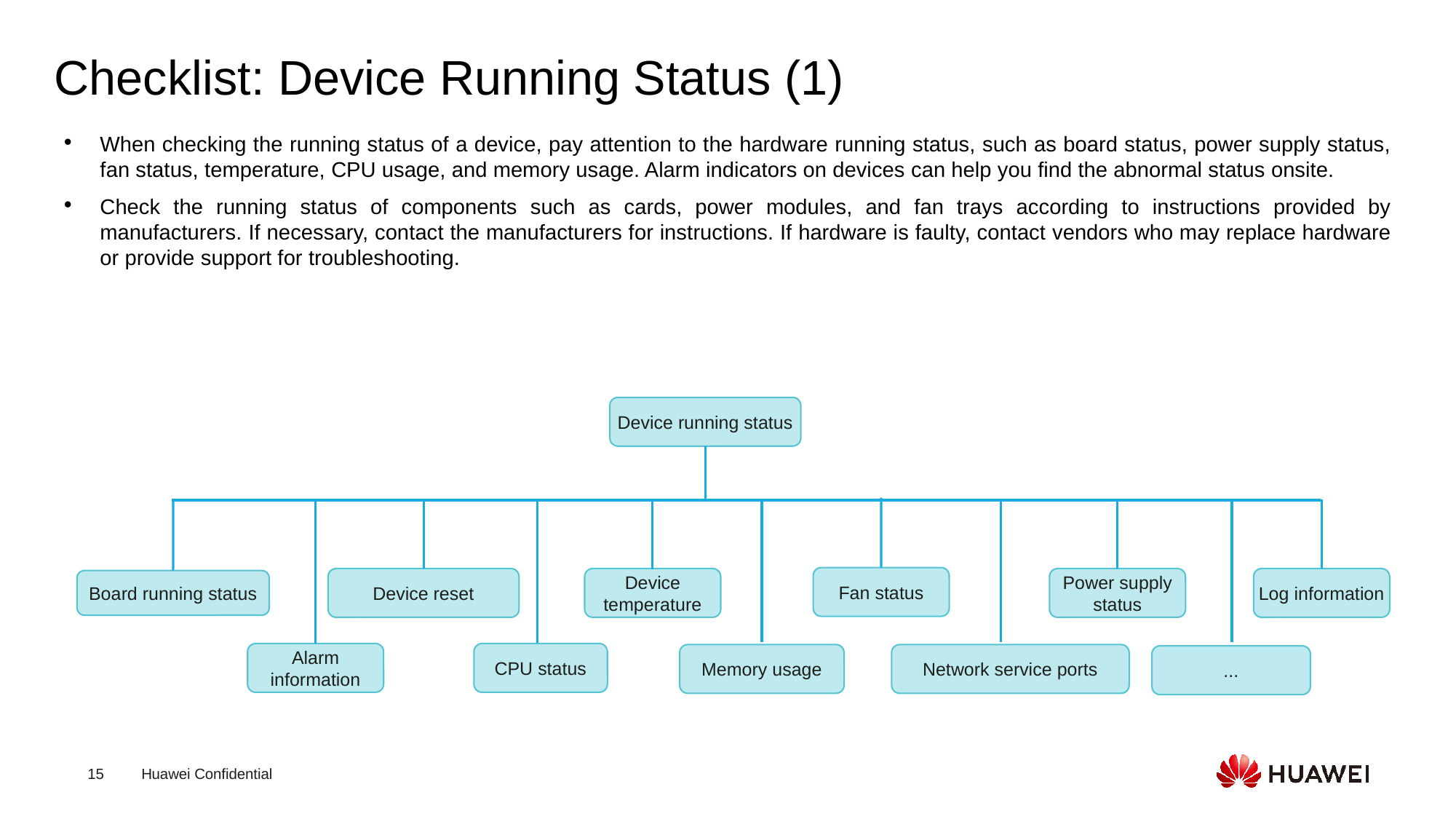

# Checklist: Device Running Status (1)
When checking the running status of a device, pay attention to the hardware running status, such as board status, power supply status, fan status, temperature, CPU usage, and memory usage. Alarm indicators on devices can help you find the abnormal status onsite.
Check the running status of components such as cards, power modules, and fan trays according to instructions provided by manufacturers. If necessary, contact the manufacturers for instructions. If hardware is faulty, contact vendors who may replace hardware or provide support for troubleshooting.

Device running status
Fan status
Log information
Device reset
Device temperature
Power supply status
Board running status
Alarm information
CPU status
Memory usage
Network service ports
...